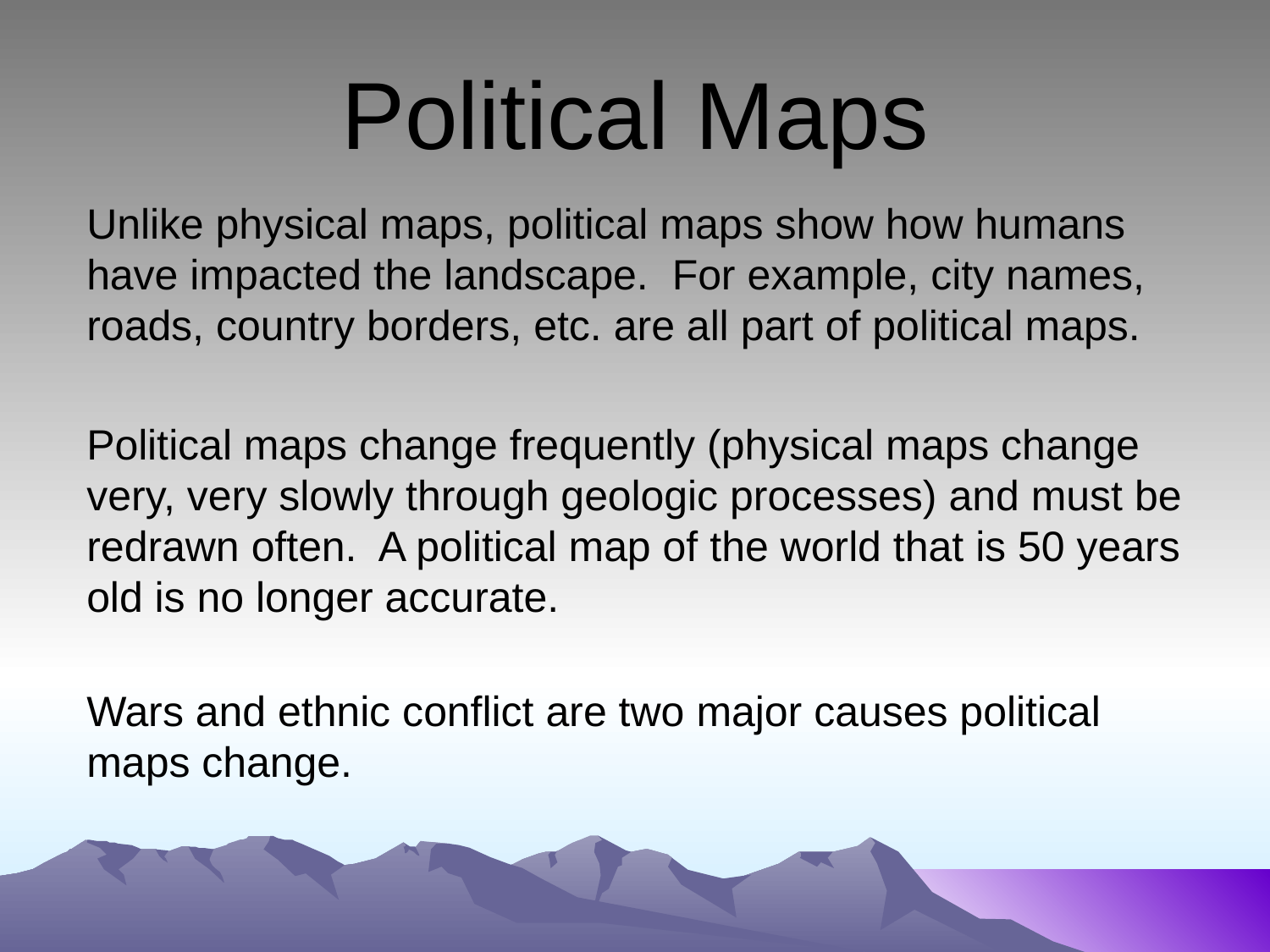

# Political Maps
Unlike physical maps, political maps show how humans have impacted the landscape.  For example, city names, roads, country borders, etc. are all part of political maps.

Political maps change frequently (physical maps change very, very slowly through geologic processes) and must be redrawn often.  A political map of the world that is 50 years old is no longer accurate.

Wars and ethnic conflict are two major causes political maps change.